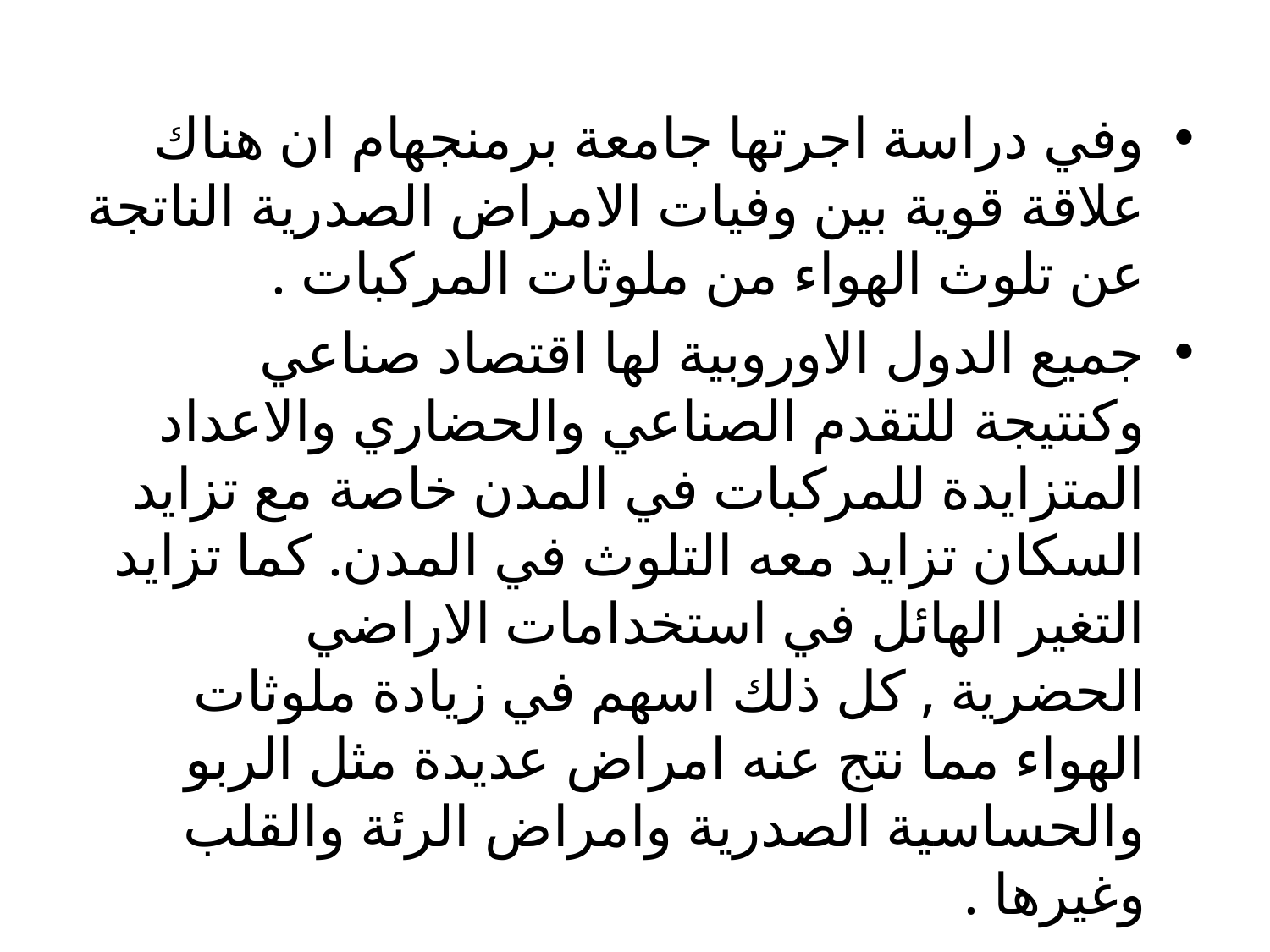

وفي دراسة اجرتها جامعة برمنجهام ان هناك علاقة قوية بين وفيات الامراض الصدرية الناتجة عن تلوث الهواء من ملوثات المركبات .
جميع الدول الاوروبية لها اقتصاد صناعي وكنتيجة للتقدم الصناعي والحضاري والاعداد المتزايدة للمركبات في المدن خاصة مع تزايد السكان تزايد معه التلوث في المدن. كما تزايد التغير الهائل في استخدامات الاراضي الحضرية , كل ذلك اسهم في زيادة ملوثات الهواء مما نتج عنه امراض عديدة مثل الربو والحساسية الصدرية وامراض الرئة والقلب وغيرها .